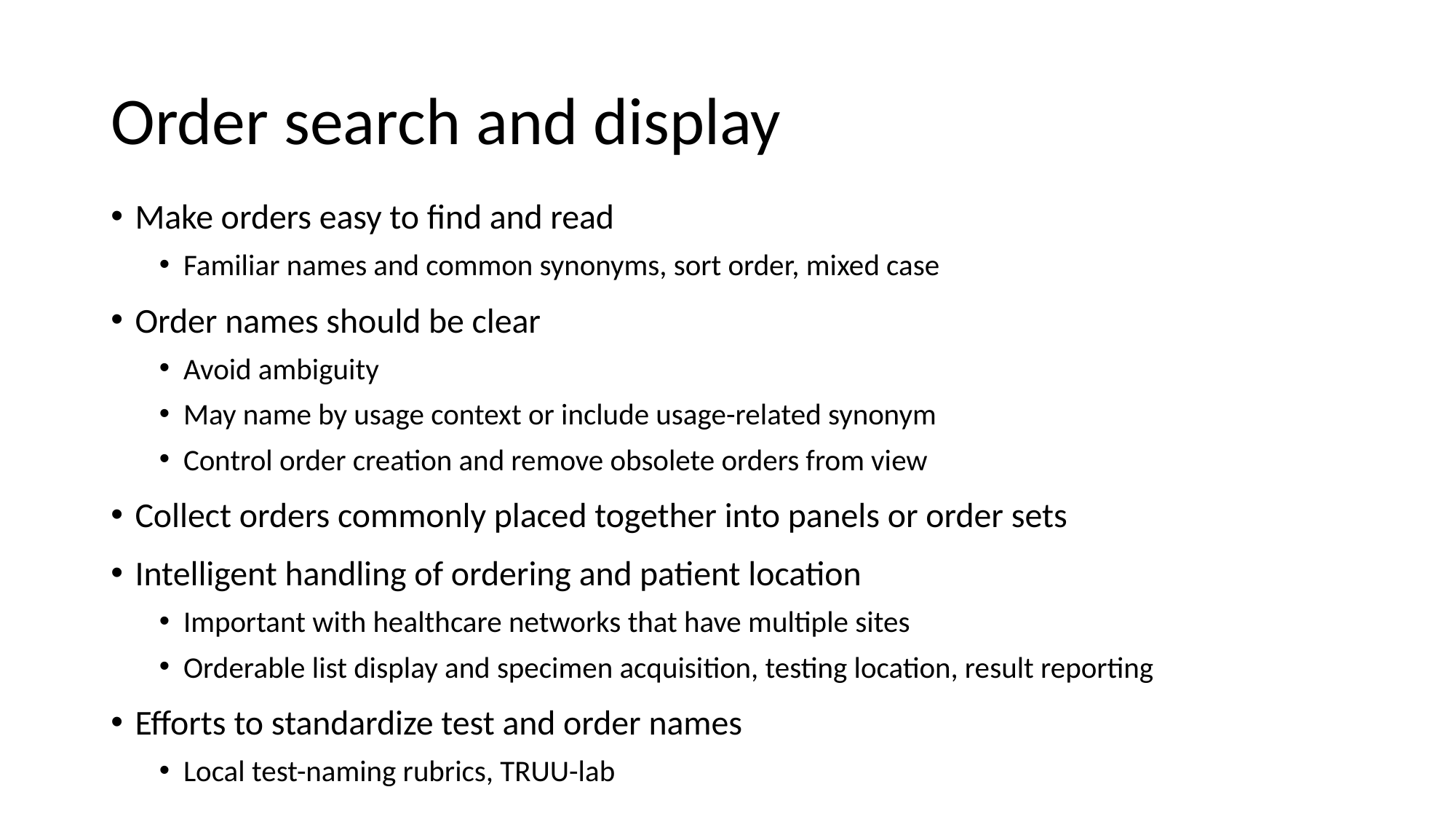

# Order search and display
Make orders easy to find and read
Familiar names and common synonyms, sort order, mixed case
Order names should be clear
Avoid ambiguity
May name by usage context or include usage-related synonym
Control order creation and remove obsolete orders from view
Collect orders commonly placed together into panels or order sets
Intelligent handling of ordering and patient location
Important with healthcare networks that have multiple sites
Orderable list display and specimen acquisition, testing location, result reporting
Efforts to standardize test and order names
Local test-naming rubrics, TRUU-lab